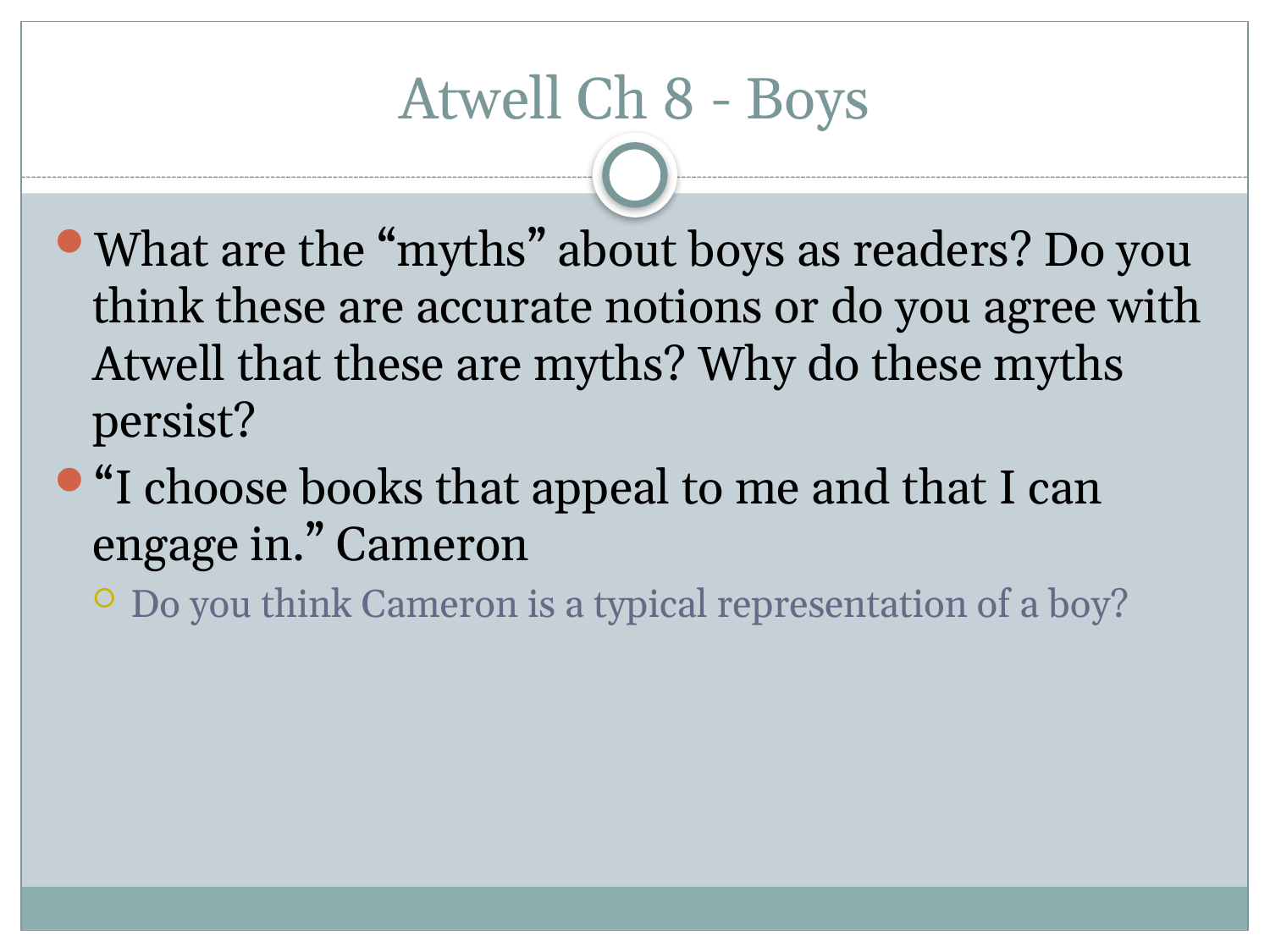

# Atwell Ch 8 - Boys
What are the “myths” about boys as readers? Do you think these are accurate notions or do you agree with Atwell that these are myths? Why do these myths persist?
“I choose books that appeal to me and that I can engage in.” Cameron
Do you think Cameron is a typical representation of a boy?